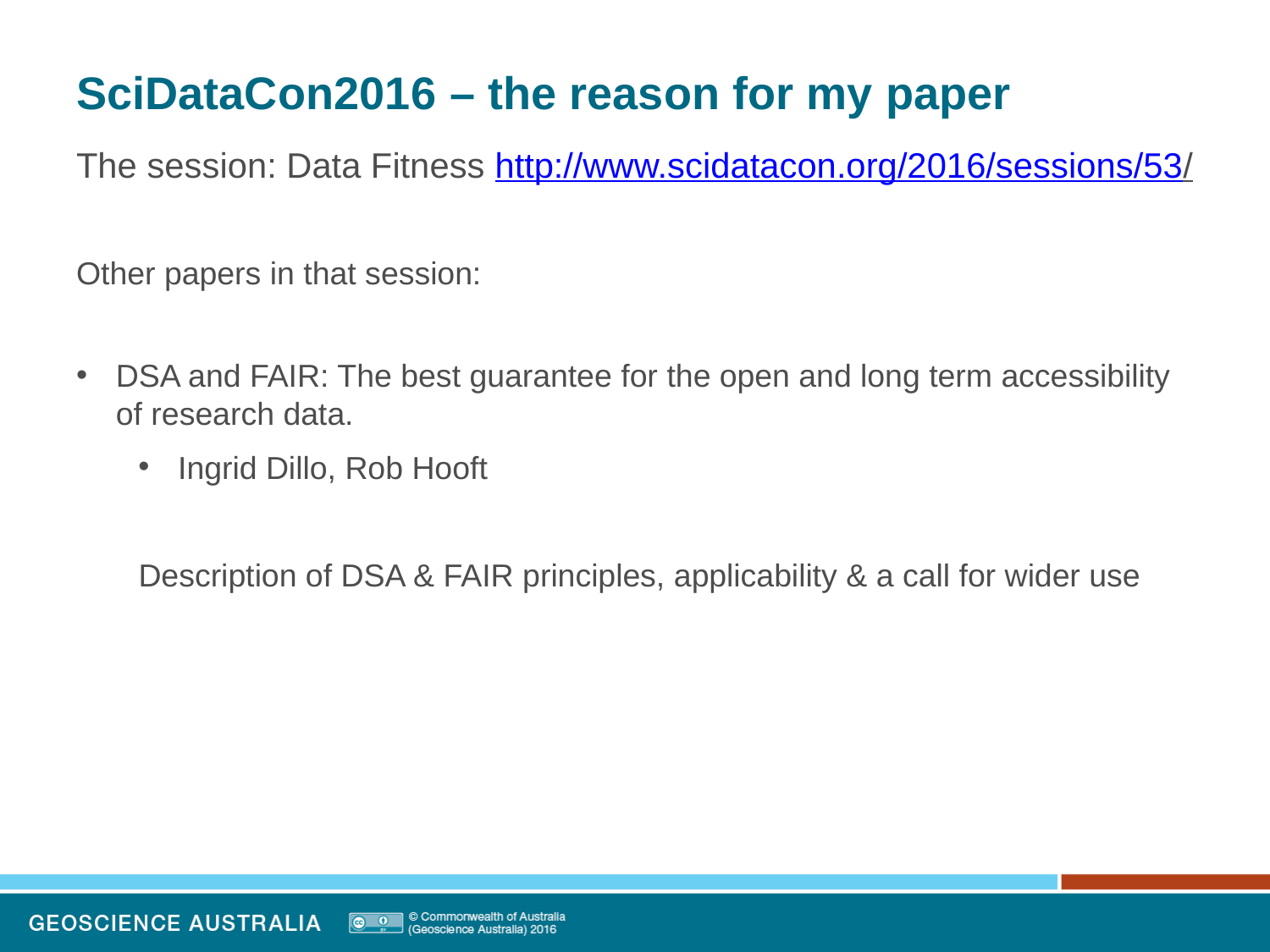

# SciDataCon2016 – the reason for my paper
The session: Data Fitness http://www.scidatacon.org/2016/sessions/53/

Other papers in that session:

DSA and FAIR: The best guarantee for the open and long term accessibility of research data.
Ingrid Dillo, Rob Hooft

Description of DSA & FAIR principles, applicability & a call for wider use